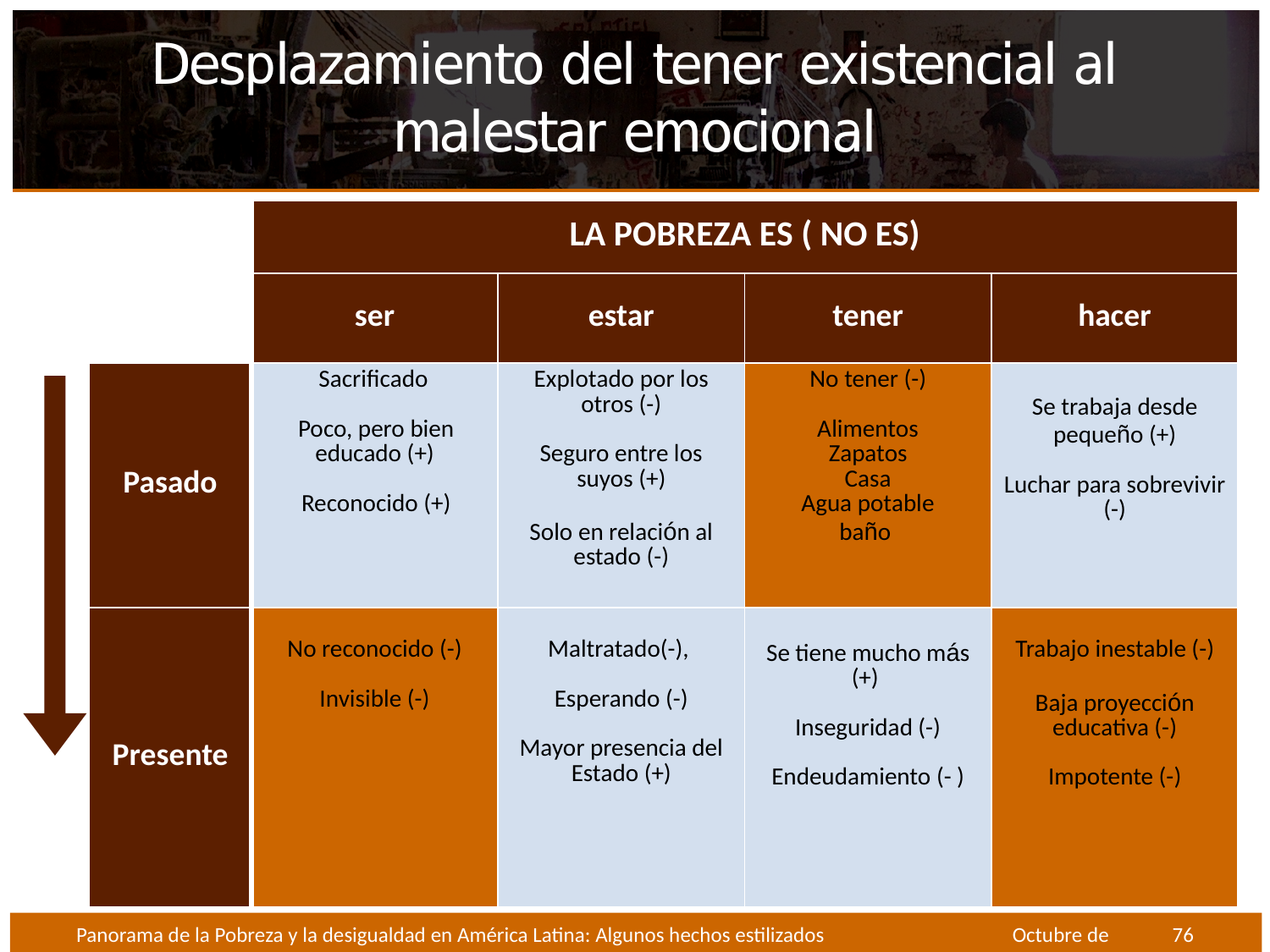

# Desplazamiento del tener existencial al malestar emocional
|  | LA POBREZA ES ( NO ES) |  |  |  |
| --- | --- | --- | --- | --- |
|  | ser | estar | tener | hacer |
| Pasado | Sacrificado Poco, pero bien educado (+) Reconocido (+) | Explotado por los otros (-) Seguro entre los suyos (+) Solo en relación al estado (-) | No tener (-) Alimentos Zapatos Casa Agua potable baño | Se trabaja desde pequeño (+) Luchar para sobrevivir (-) |
| Presente | No reconocido (-) Invisible (-) | Maltratado(-), Esperando (-) Mayor presencia del Estado (+) | Se tiene mucho más (+) Inseguridad (-) Endeudamiento (- ) | Trabajo inestable (-) Baja proyección educativa (-) Impotente (-) |

Panorama de la Pobreza y la desigualdad en América Latina: Algunos hechos estilizados
Octubre de 2012
76